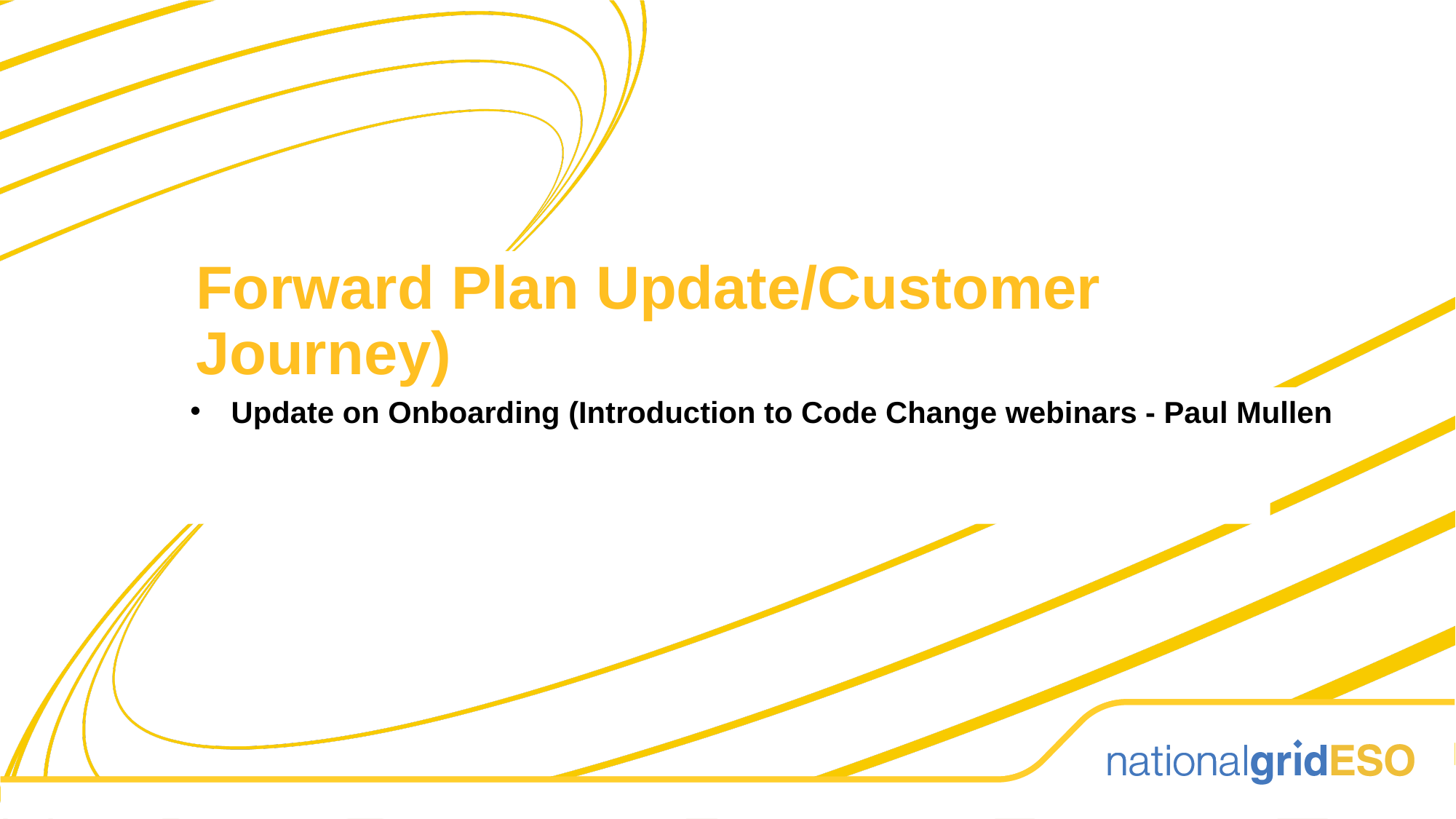

Forward Plan Update/Customer Journey)
Update on Onboarding (Introduction to Code Change webinars - Paul Mullen